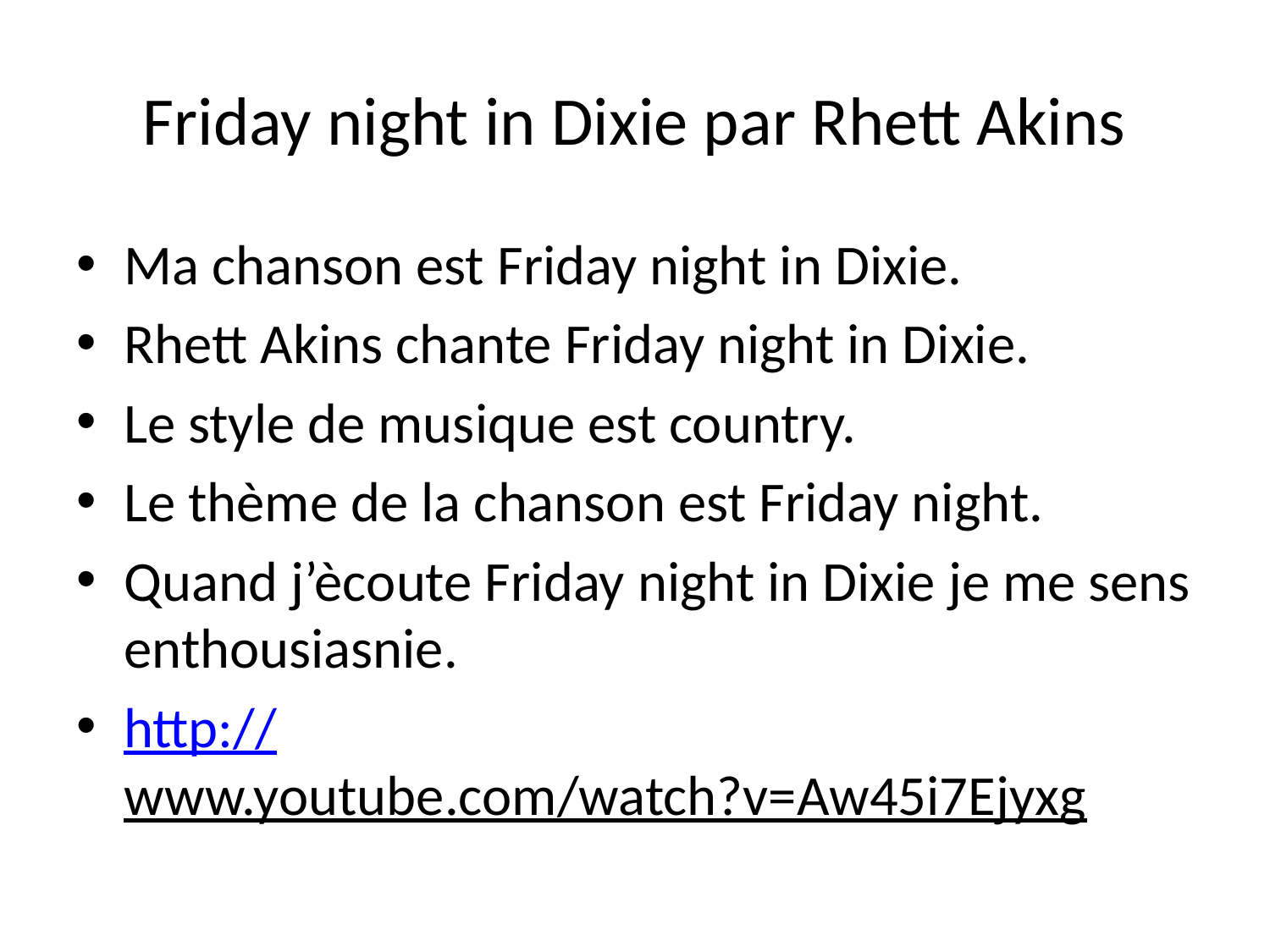

# Friday night in Dixie par Rhett Akins
Ma chanson est Friday night in Dixie.
Rhett Akins chante Friday night in Dixie.
Le style de musique est country.
Le thème de la chanson est Friday night.
Quand j’ècoute Friday night in Dixie je me sens enthousiasnie.
http://www.youtube.com/watch?v=Aw45i7Ejyxg